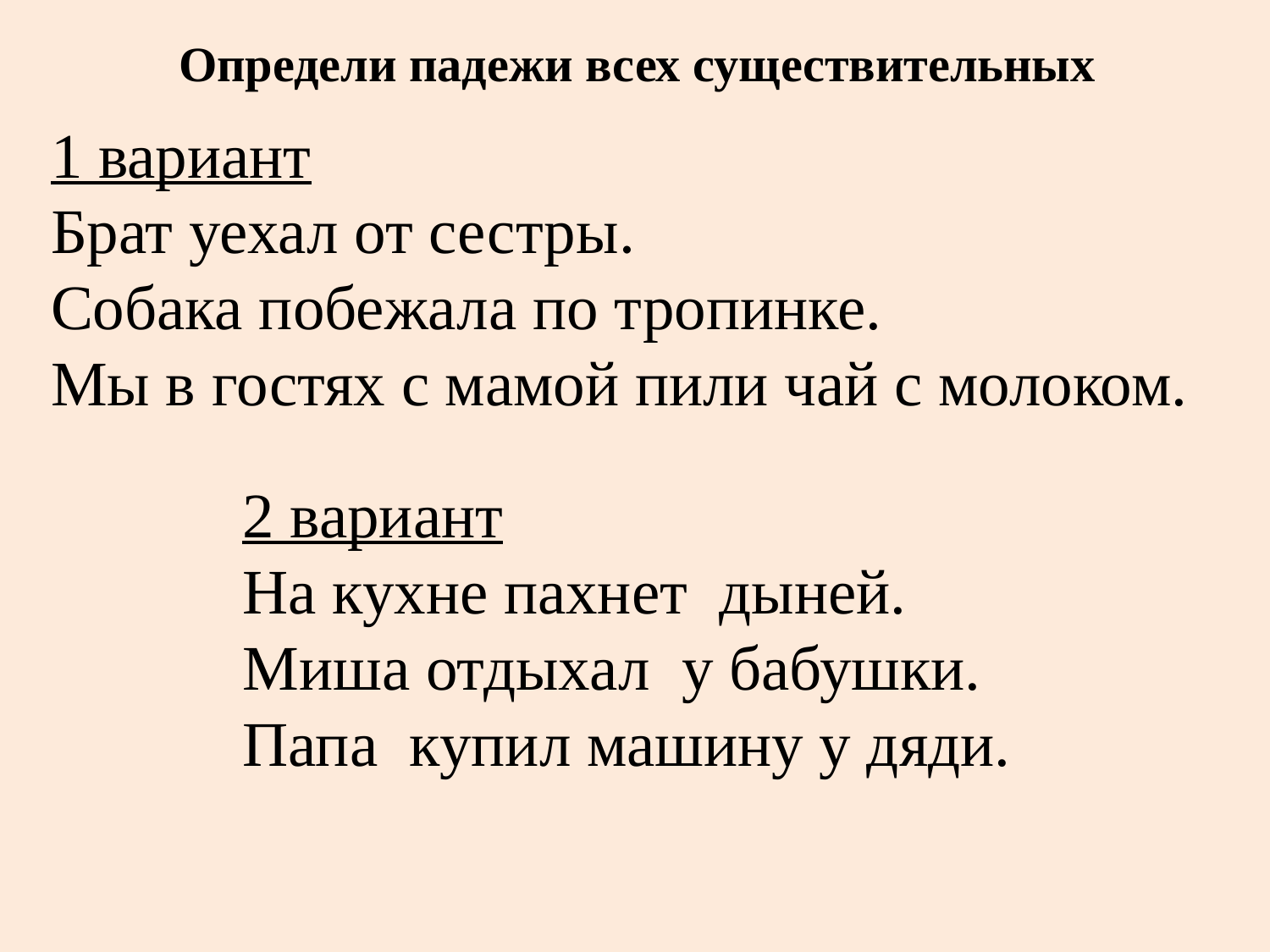

Определи падежи всех существительных
1 вариант
Брат уехал от сестры.
Собака побежала по тропинке.
Мы в гостях с мамой пили чай с молоком.

2 вариант
На кухне пахнет  дыней.
Миша отдыхал  у бабушки.
Папа  купил машину у дяди.